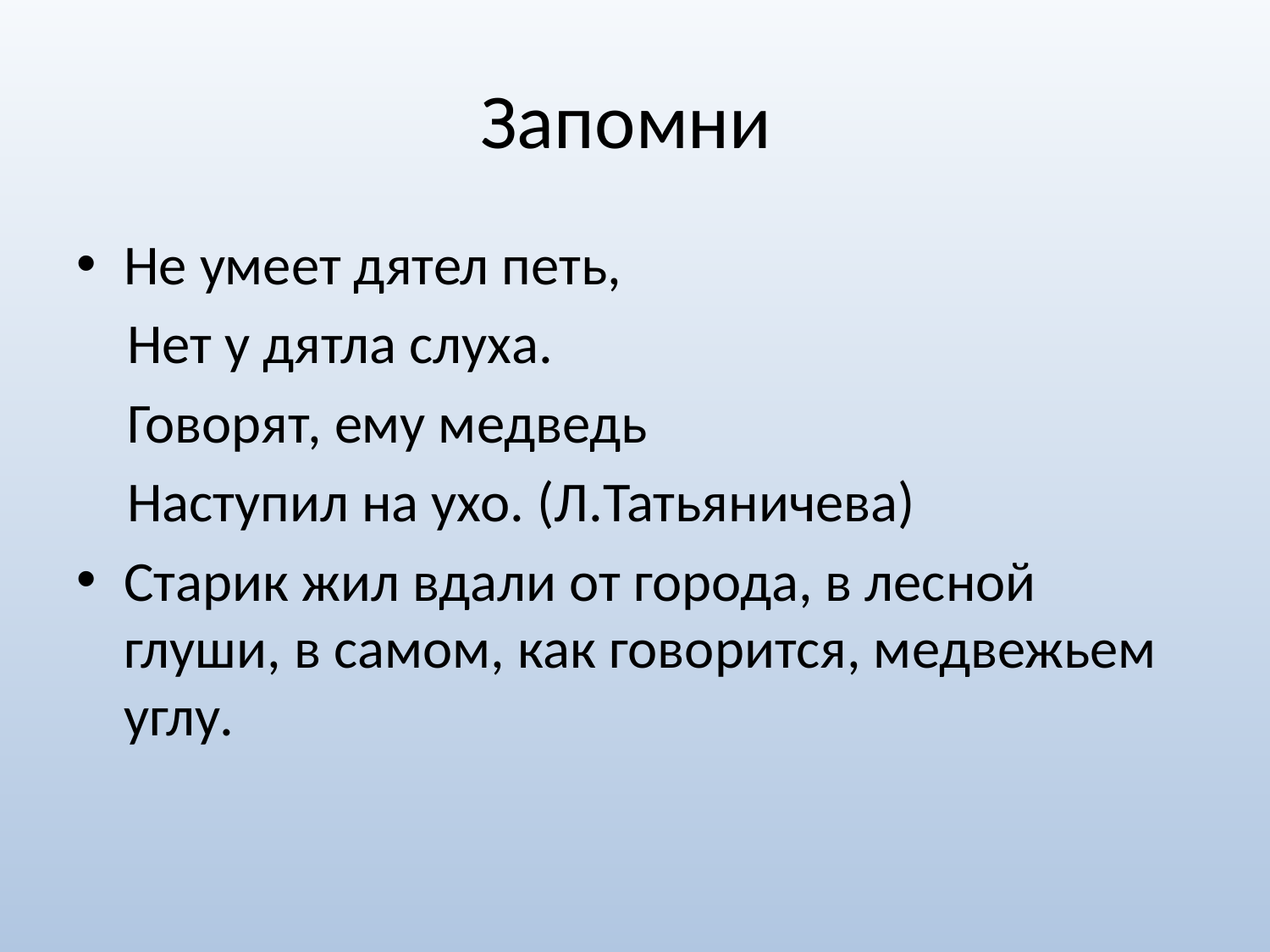

# Запомни
Не умеет дятел петь,
    Нет у дятла слуха.
    Говорят, ему медведь
    Наступил на ухо. (Л.Татьяничева)
Старик жил вдали от города, в лесной глуши, в самом, как говорится, медвежьем углу.